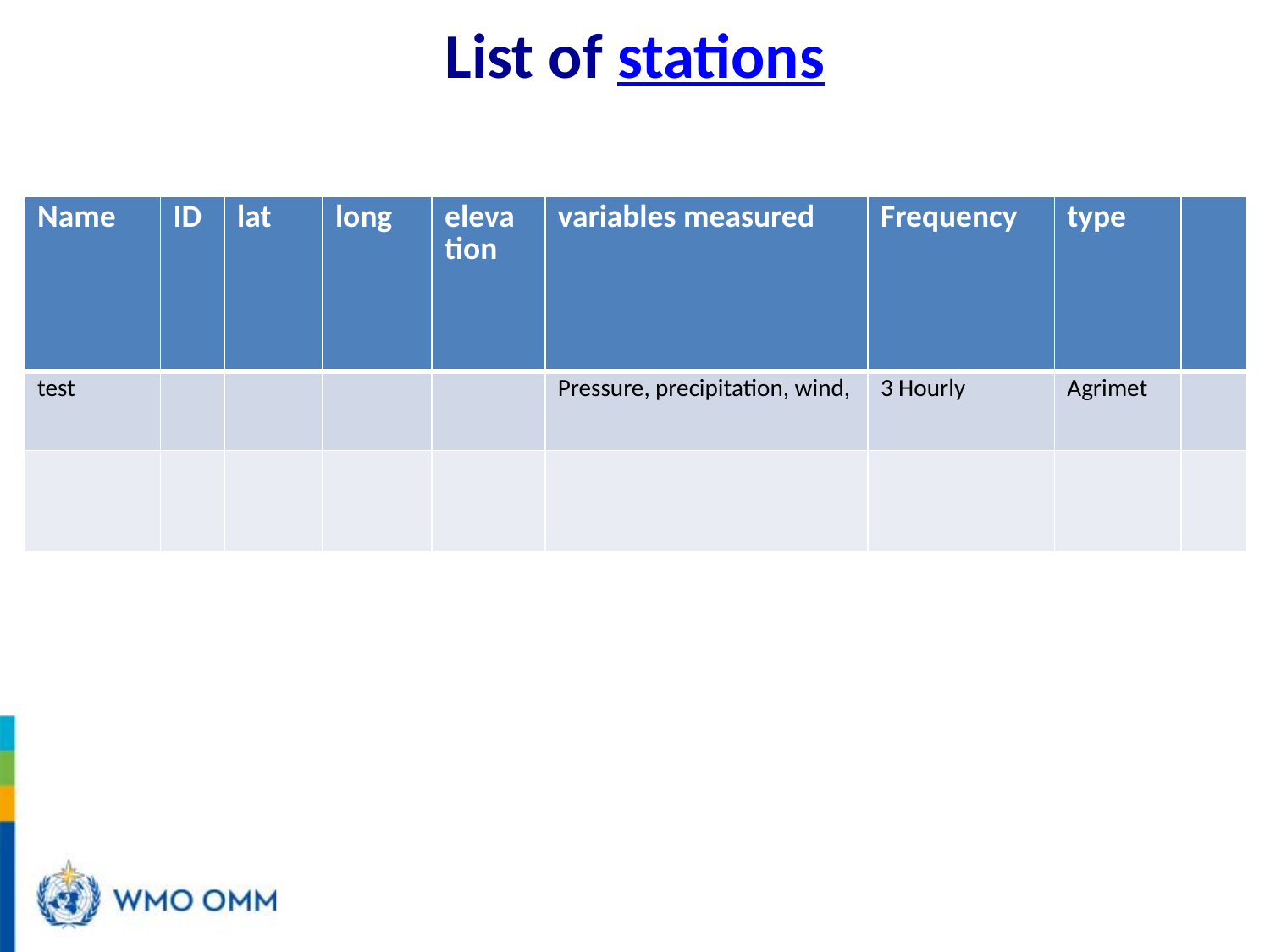

# List of stations
| Name | ID | lat | long | elevation | variables measured | Frequency | type |  |
| --- | --- | --- | --- | --- | --- | --- | --- | --- |
| test |  |  |  |  | Pressure, precipitation, wind, | 3 Hourly | Agrimet |  |
|  |  |  |  |  |  |  |  |  |